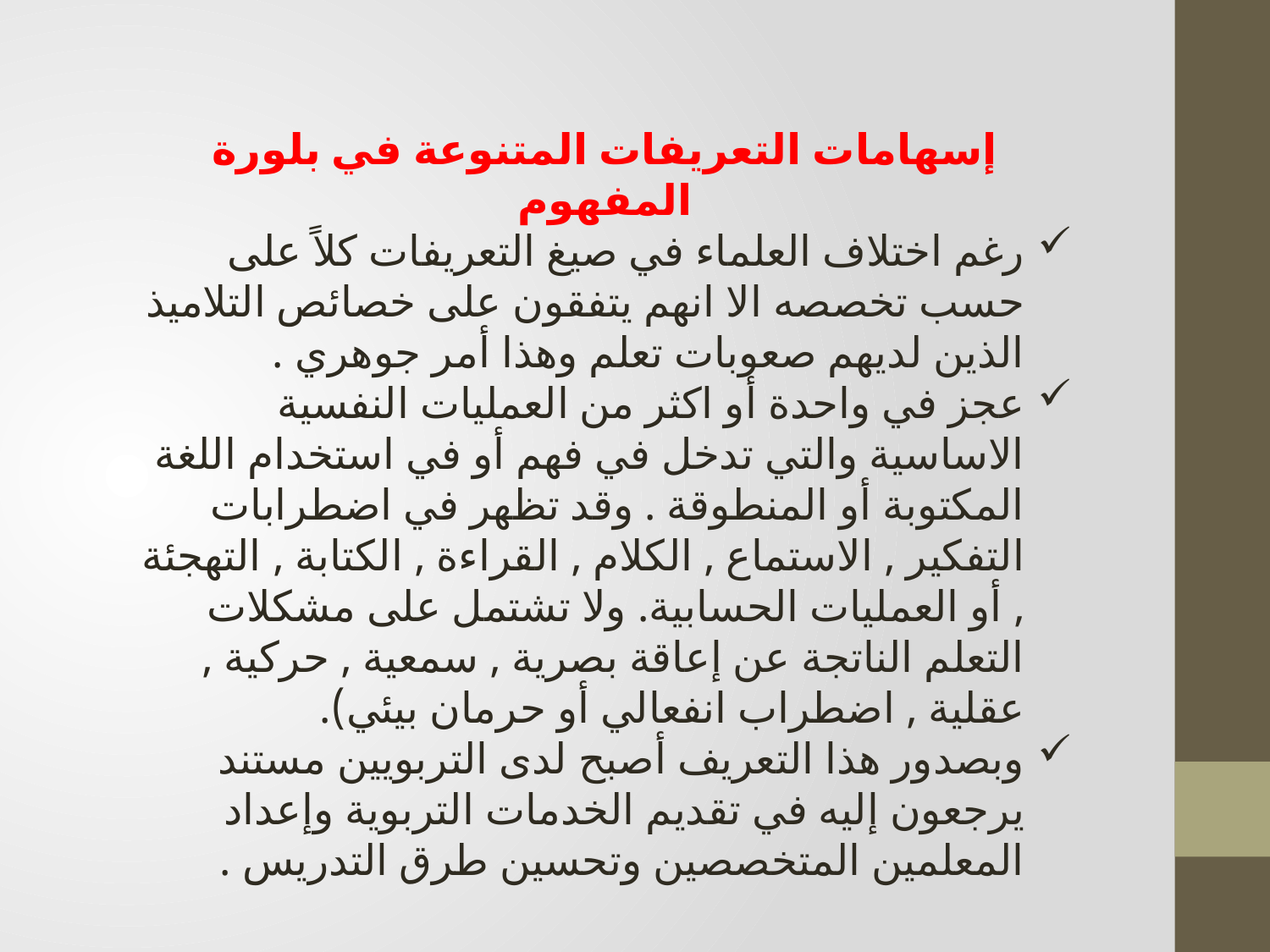

إسهامات التعريفات المتنوعة في بلورة المفهوم
رغم اختلاف العلماء في صيغ التعريفات كلاً على حسب تخصصه الا انهم يتفقون على خصائص التلاميذ الذين لديهم صعوبات تعلم وهذا أمر جوهري .
عجز في واحدة أو اكثر من العمليات النفسية الاساسية والتي تدخل في فهم أو في استخدام اللغة المكتوبة أو المنطوقة . وقد تظهر في اضطرابات التفكير , الاستماع , الكلام , القراءة , الكتابة , التهجئة , أو العمليات الحسابية. ولا تشتمل على مشكلات التعلم الناتجة عن إعاقة بصرية , سمعية , حركية , عقلية , اضطراب انفعالي أو حرمان بيئي).
وبصدور هذا التعريف أصبح لدى التربويين مستند يرجعون إليه في تقديم الخدمات التربوية وإعداد المعلمين المتخصصين وتحسين طرق التدريس .